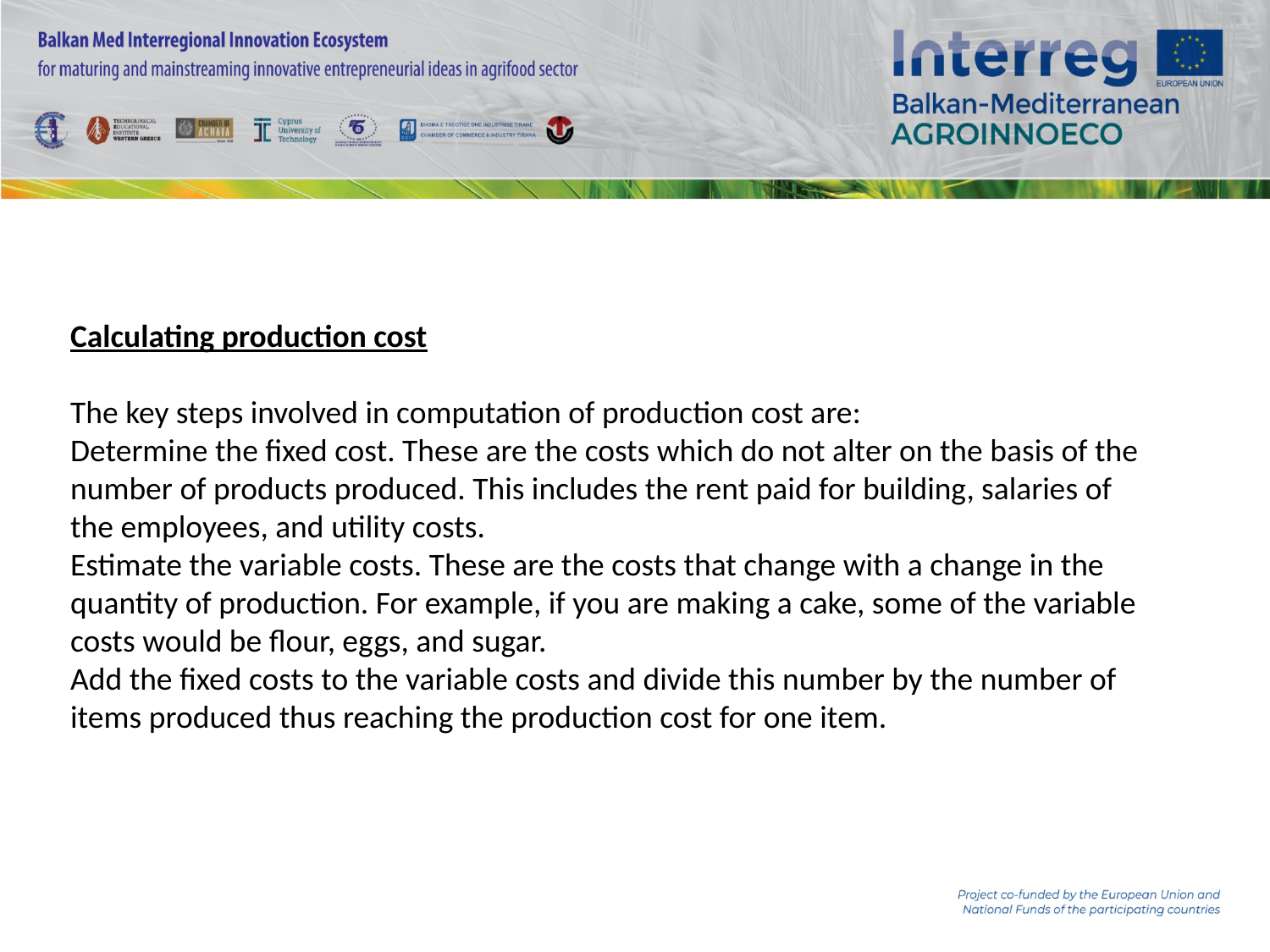

Calculating production cost

The key steps involved in computation of production cost are:
Determine the fixed cost. These are the costs which do not alter on the basis of the number of products produced. This includes the rent paid for building, salaries of the employees, and utility costs.
Estimate the variable costs. These are the costs that change with a change in the quantity of production. For example, if you are making a cake, some of the variable costs would be flour, eggs, and sugar.
Add the fixed costs to the variable costs and divide this number by the number of items produced thus reaching the production cost for one item.